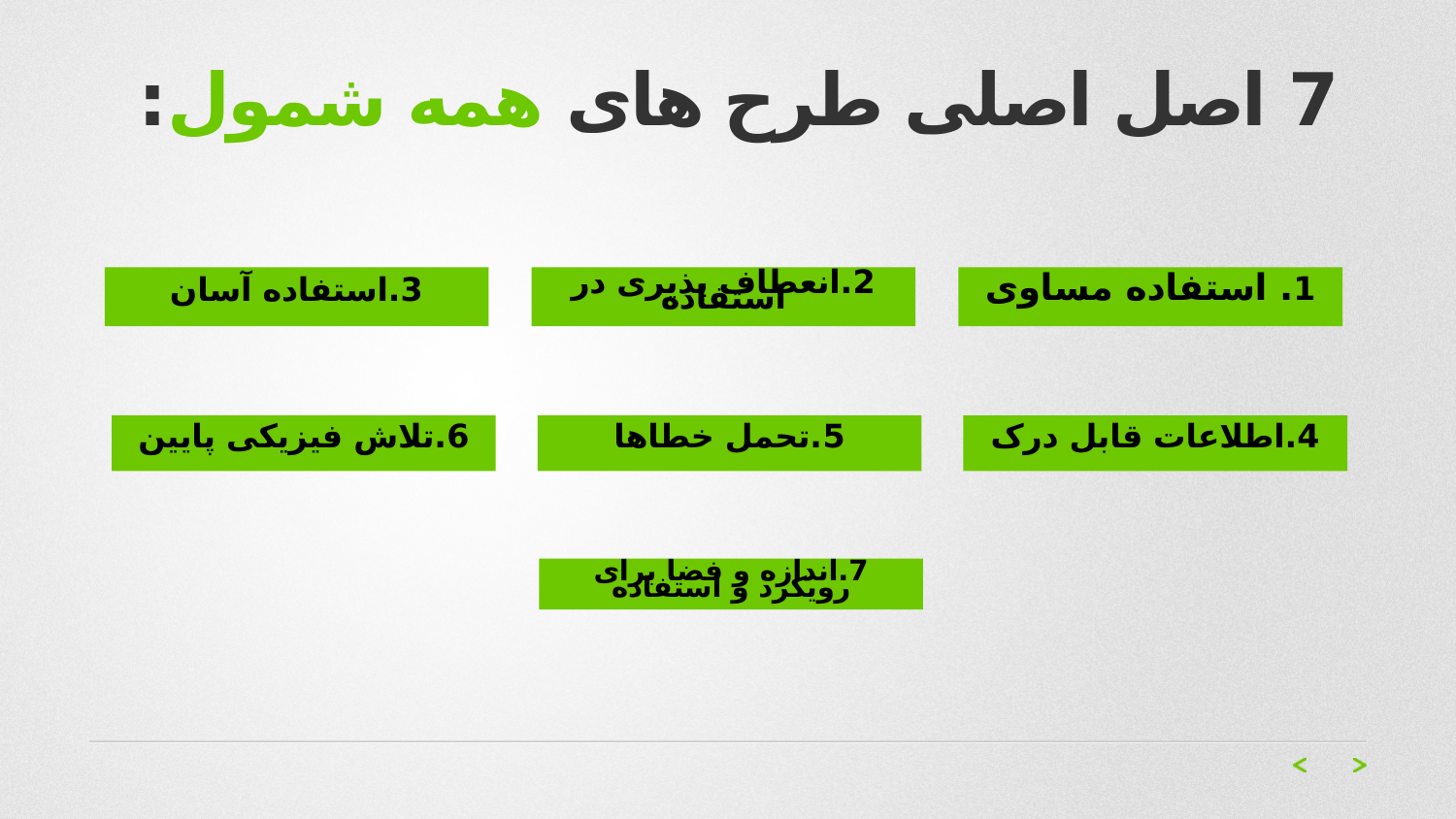

# 7 اصل اصلی طرح های همه شمول:

2.انعطاف پذیری در استفاده

1. استفاده مساوی

3.استفاده آسان

6.تلاش فیزیکی پایین

5.تحمل خطاها

4.اطلاعات قابل درک

7.اندازه و فضا برای رویکرد و استفاده